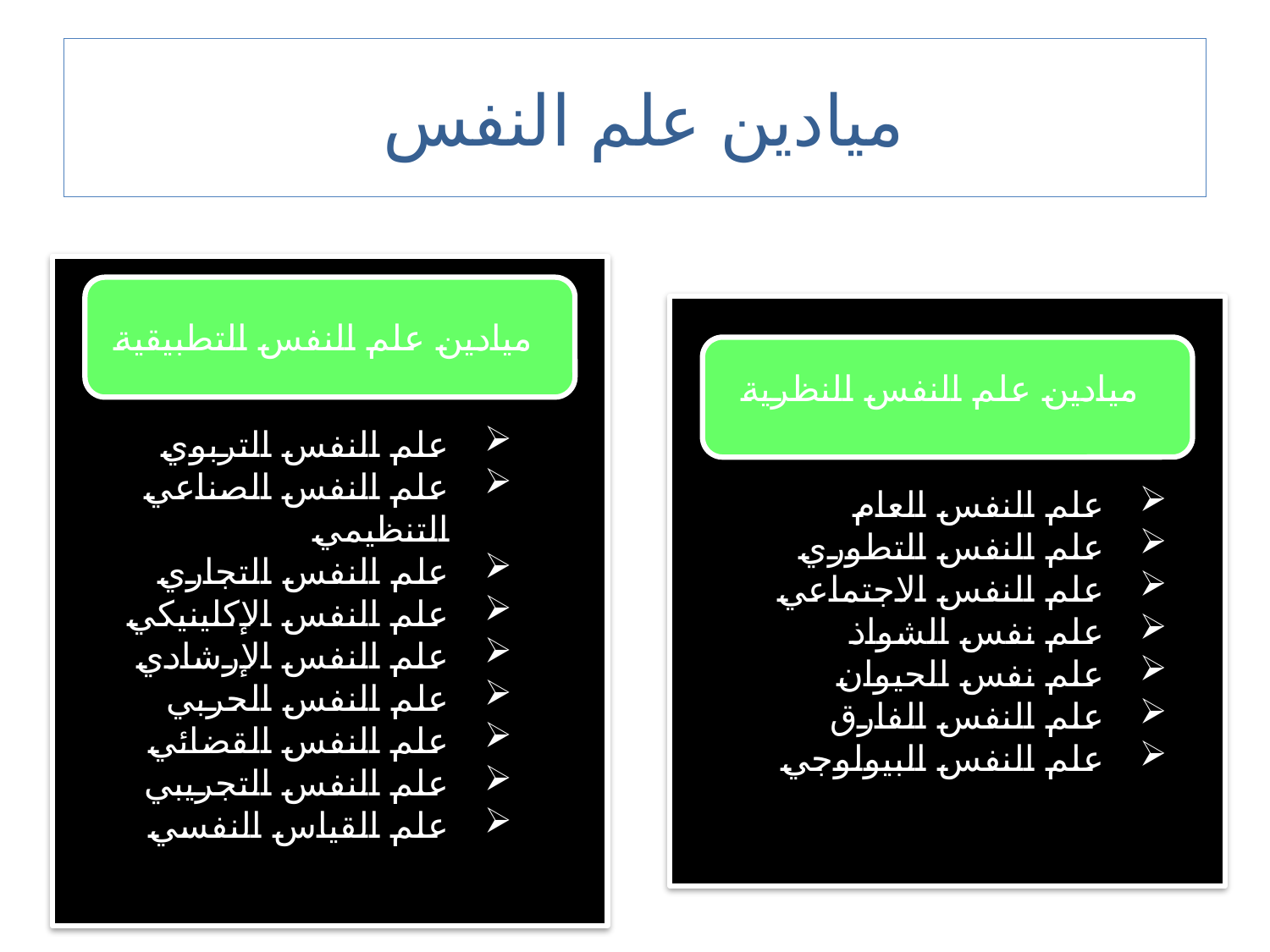

# ميادين علم النفس

ميادين علم النفس التطبيقية

ميادين علم النفس النظرية
علم النفس التربوي
علم النفس الصناعي التنظيمي
علم النفس التجاري
علم النفس الإكلينيكي
علم النفس الإرشادي
علم النفس الحربي
علم النفس القضائي
علم النفس التجريبي
علم القياس النفسي
علم النفس العام
علم النفس التطوري
علم النفس الاجتماعي
علم نفس الشواذ
علم نفس الحيوان
علم النفس الفارق
علم النفس البيولوجي